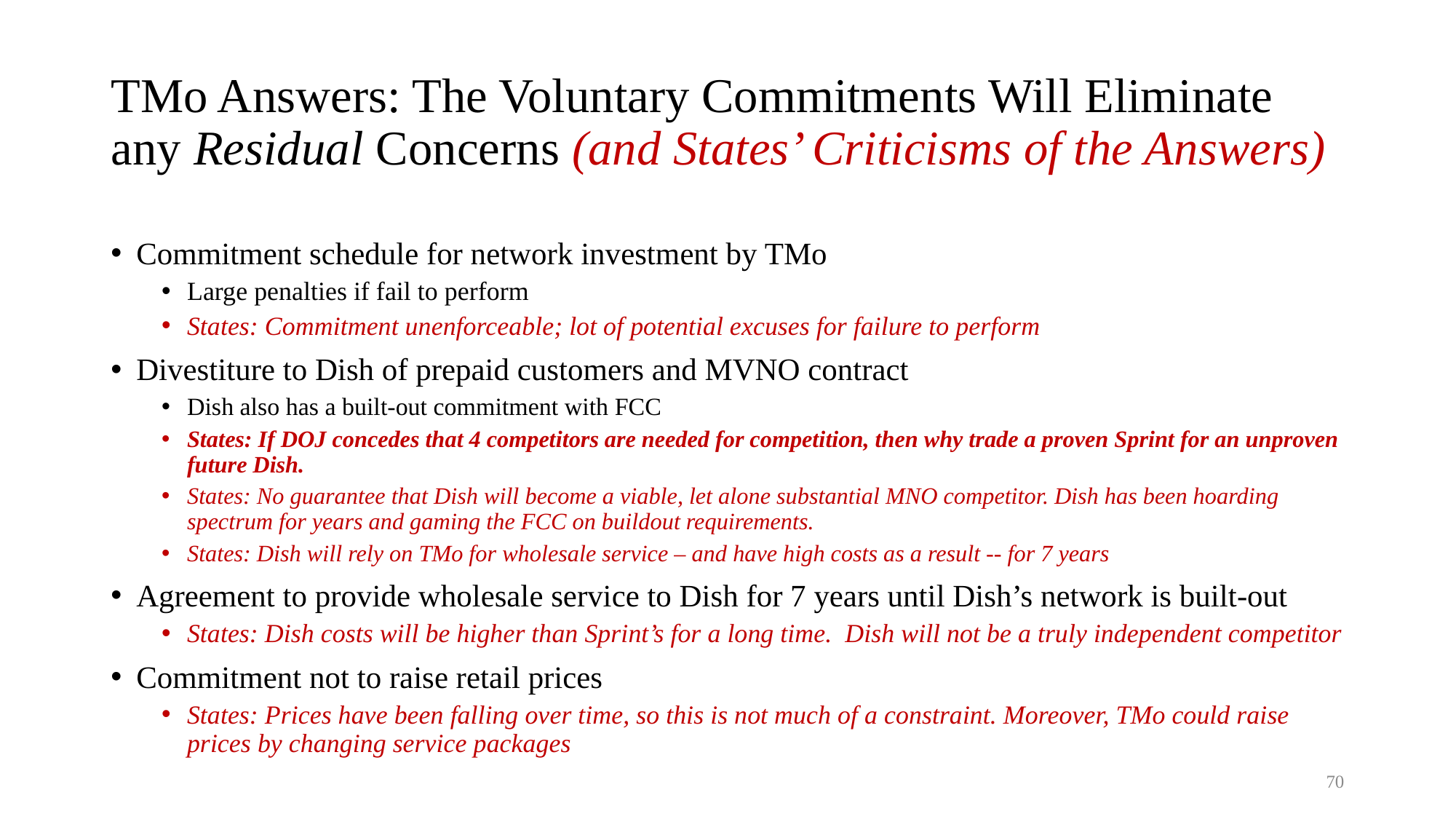

# TMo Answers: The Voluntary Commitments Will Eliminate any Residual Concerns (and States’ Criticisms of the Answers)
Commitment schedule for network investment by TMo
Large penalties if fail to perform
States: Commitment unenforceable; lot of potential excuses for failure to perform
Divestiture to Dish of prepaid customers and MVNO contract
Dish also has a built-out commitment with FCC
States: If DOJ concedes that 4 competitors are needed for competition, then why trade a proven Sprint for an unproven future Dish.
States: No guarantee that Dish will become a viable, let alone substantial MNO competitor. Dish has been hoarding spectrum for years and gaming the FCC on buildout requirements.
States: Dish will rely on TMo for wholesale service – and have high costs as a result -- for 7 years
Agreement to provide wholesale service to Dish for 7 years until Dish’s network is built-out
States: Dish costs will be higher than Sprint’s for a long time.  Dish will not be a truly independent competitor
Commitment not to raise retail prices
States: Prices have been falling over time, so this is not much of a constraint. Moreover, TMo could raise prices by changing service packages
70